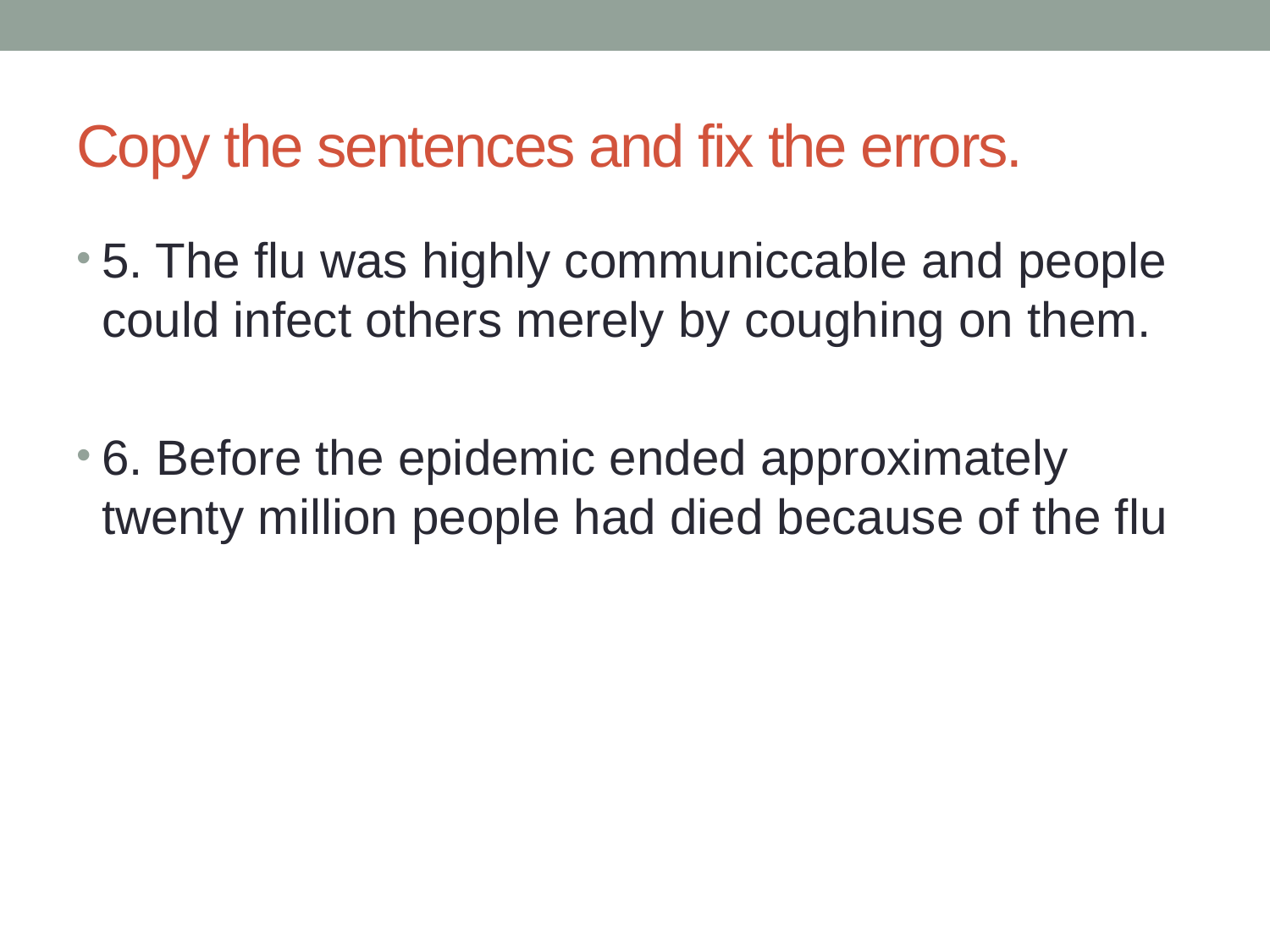

# Copy the sentences and fix the errors.
5. The flu was highly communiccable and people could infect others merely by coughing on them.

6. Before the epidemic ended approximately twenty million people had died because of the flu